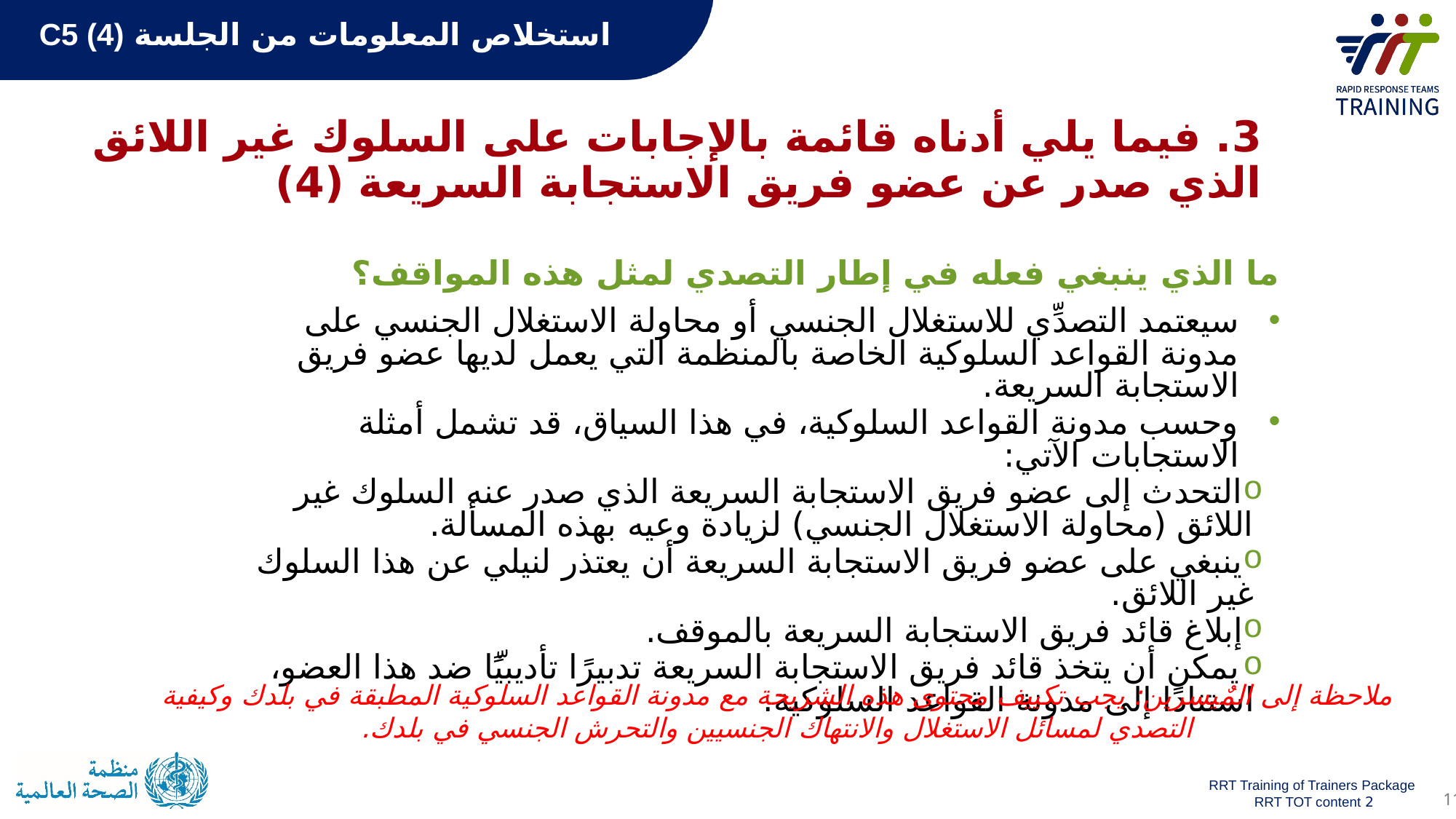

# استخلاص المعلومات من الجلسة C5 (4)
3. فيما يلي أدناه قائمة بالإجابات على السلوك غير اللائق الذي صدر عن عضو فريق الاستجابة السريعة (4)
ما الذي ينبغي فعله في إطار التصدي لمثل هذه المواقف؟
سيعتمد التصدِّي للاستغلال الجنسي أو محاولة الاستغلال الجنسي على مدونة القواعد السلوكية الخاصة بالمنظمة التي يعمل لديها عضو فريق الاستجابة السريعة.
وحسب مدونة القواعد السلوكية، في هذا السياق، قد تشمل أمثلة الاستجابات الآتي:
التحدث إلى عضو فريق الاستجابة السريعة الذي صدر عنه السلوك غير اللائق (محاولة الاستغلال الجنسي) لزيادة وعيه بهذه المسألة.
ينبغي على عضو فريق الاستجابة السريعة أن يعتذر لنيلي عن هذا السلوك غير اللائق.
إبلاغ قائد فريق الاستجابة السريعة بالموقف.
يمكن أن يتخذ قائد فريق الاستجابة السريعة تدبيرًا تأديبيًّا ضد هذا العضو، استنادًا إلى مدونة القواعد السلوكية.
ملاحظة إلى المٌيسرين: يجب تكييف محتوى هذه الشريحة مع مدونة القواعد السلوكية المطبقة في بلدك وكيفية التصدي لمسائل الاستغلال والانتهاك الجنسيين والتحرش الجنسي في بلدك​.